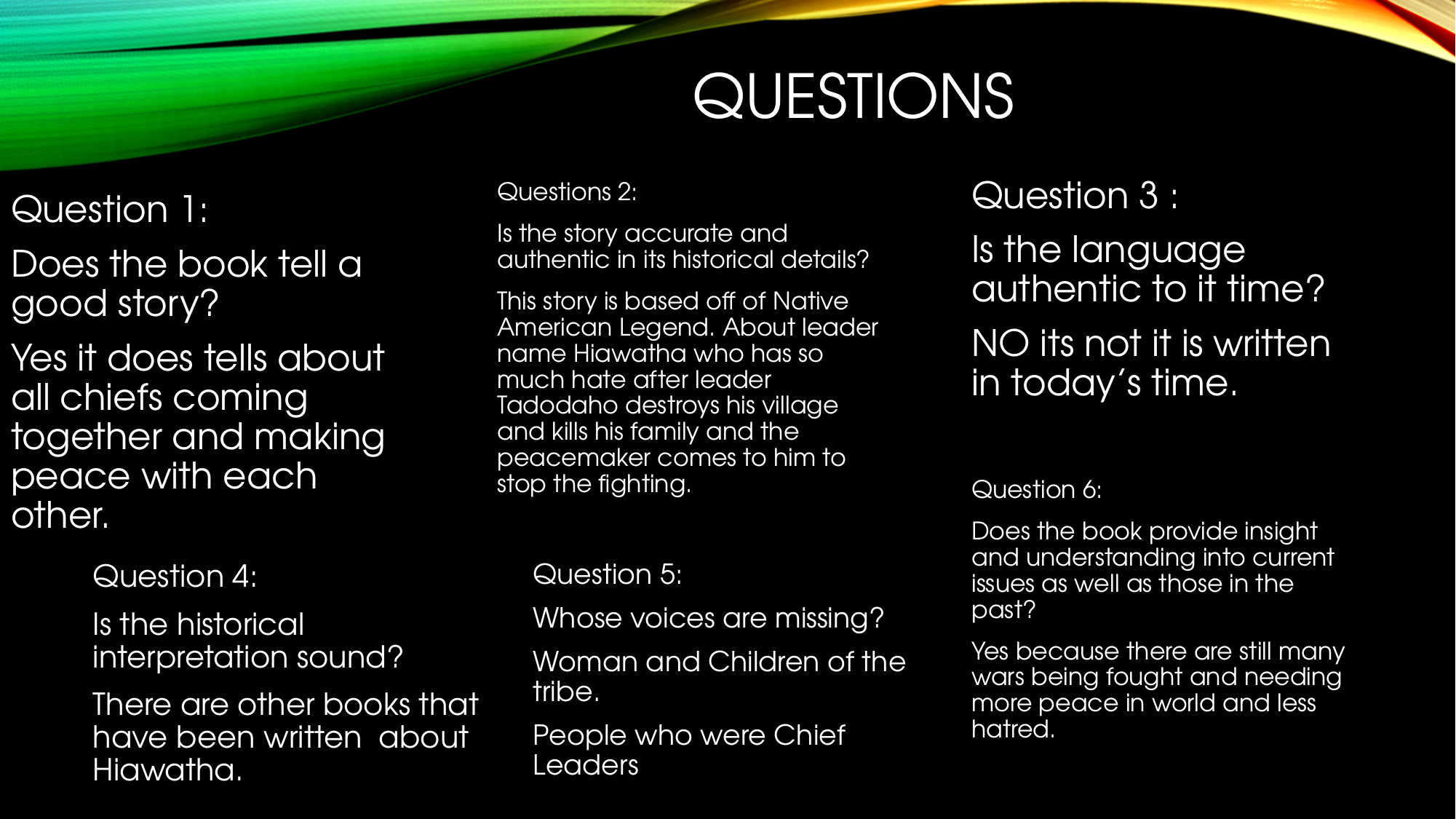

# Questions
Questions 2:
Is the story accurate and authentic in its historical details?
This story is based off of Native American Legend. About leader name Hiawatha who has so much hate after leader Tadodaho destroys his village and kills his family and the peacemaker comes to him to stop the fighting.
Question 3 :
Is the language authentic to it time?
NO its not it is written in today’s time.
Question 1:
Does the book tell a good story?
Yes it does tells about all chiefs coming together and making peace with each other.
Question 6:
Does the book provide insight and understanding into current issues as well as those in the past?
Yes because there are still many wars being fought and needing more peace in world and less hatred.
Question 5:
Whose voices are missing?
Woman and Children of the tribe.
People who were Chief Leaders
Question 4:
Is the historical interpretation sound?
There are other books that have been written  about Hiawatha.